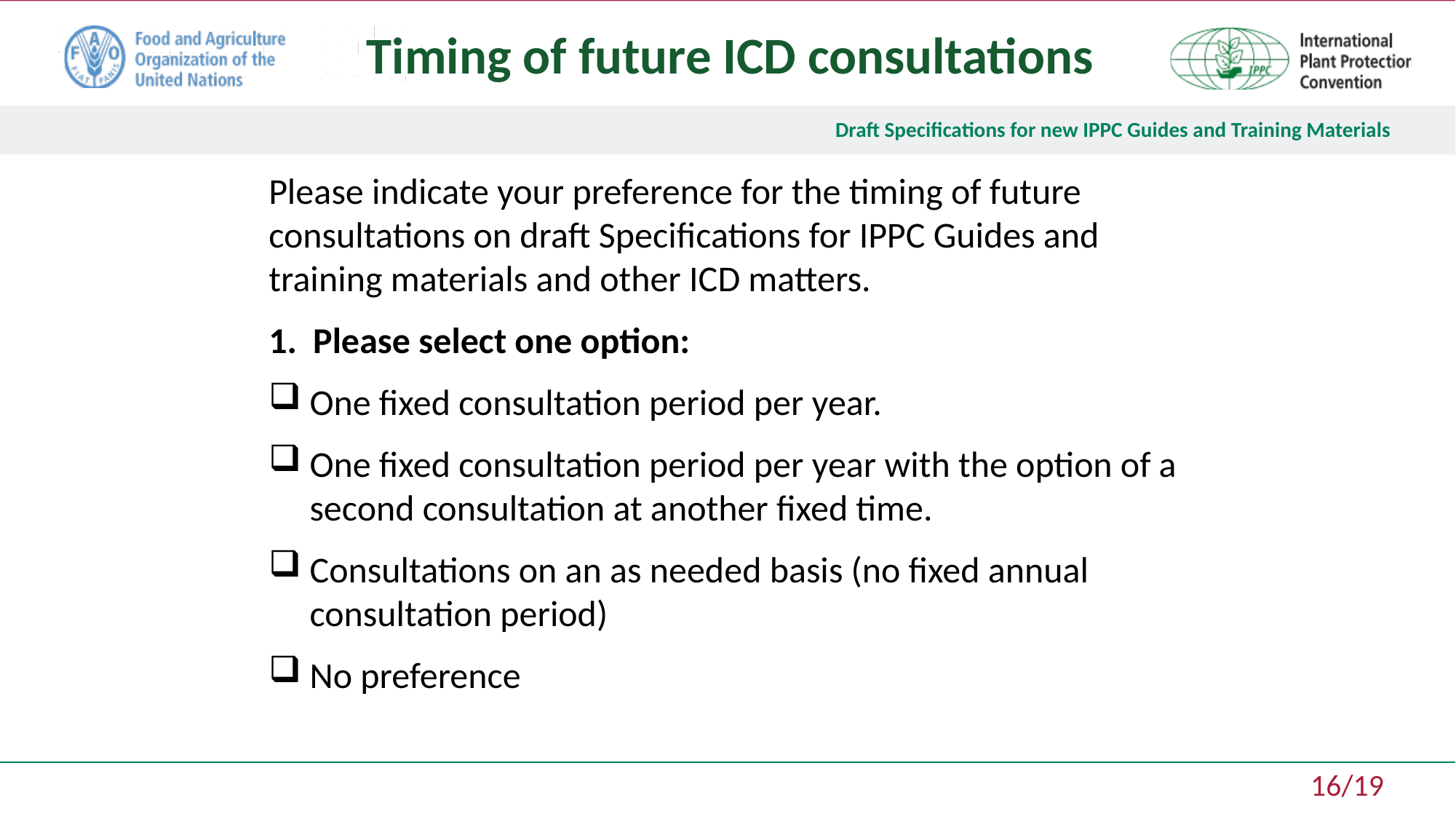

Timing of future ICD consultations
Please indicate your preference for the timing of future consultations on draft Specifications for IPPC Guides and training materials and other ICD matters.
1.  Please select one option:
One fixed consultation period per year.
One fixed consultation period per year with the option of a second consultation at another fixed time.
Consultations on an as needed basis (no fixed annual consultation period)
No preference